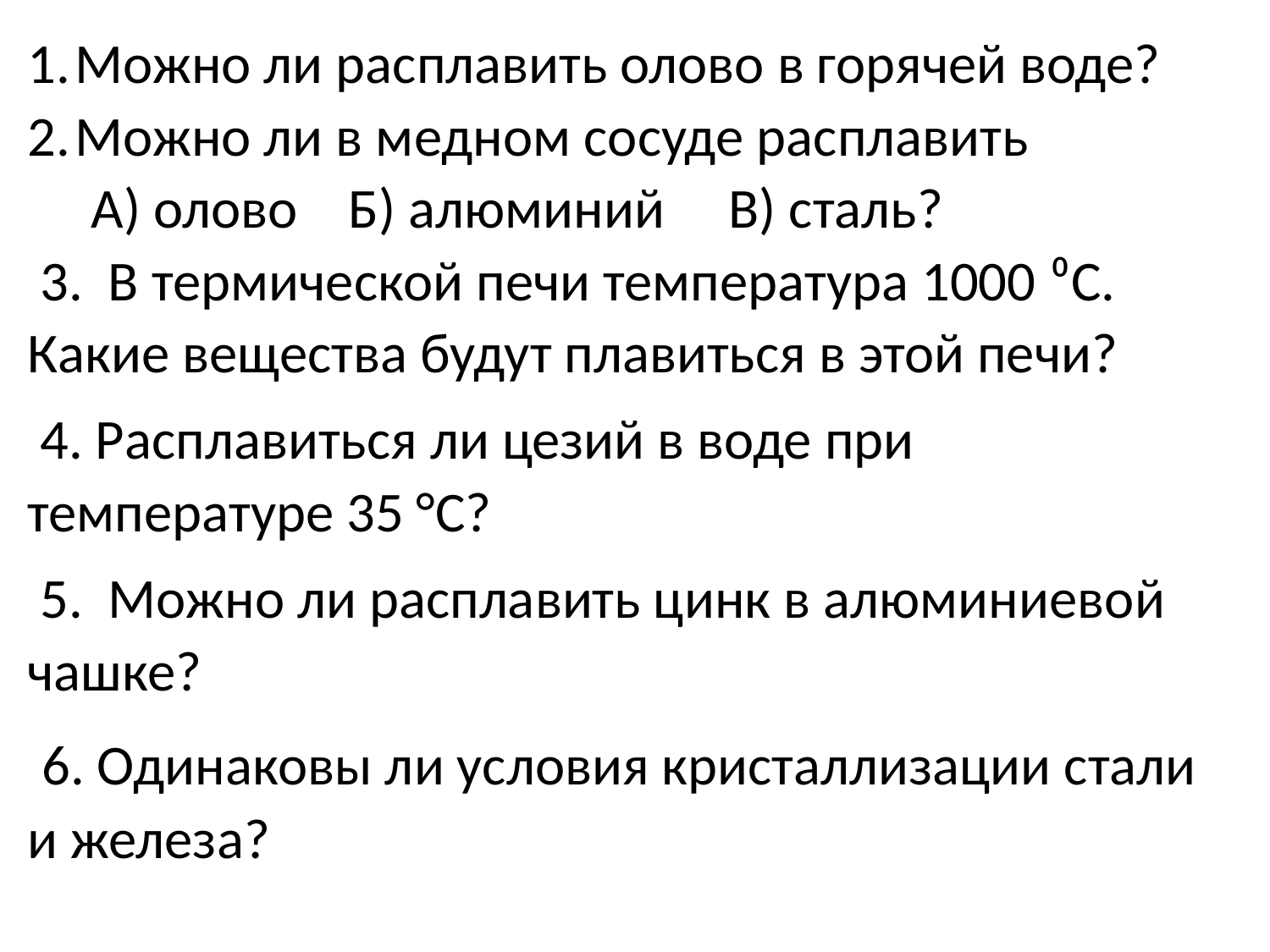

Можно ли расплавить олово в горячей воде?
Можно ли в медном сосуде расплавить
А) олово    Б) алюминий     В) сталь?
 3.  В термической печи температура 1000 ⁰С. Какие вещества будут плавиться в этой печи?
 4. Расплавиться ли цезий в воде при температуре 35 °С?
 5.  Можно ли расплавить цинк в алюминиевой чашке?
 6. Одинаковы ли условия кристаллизации стали и железа?